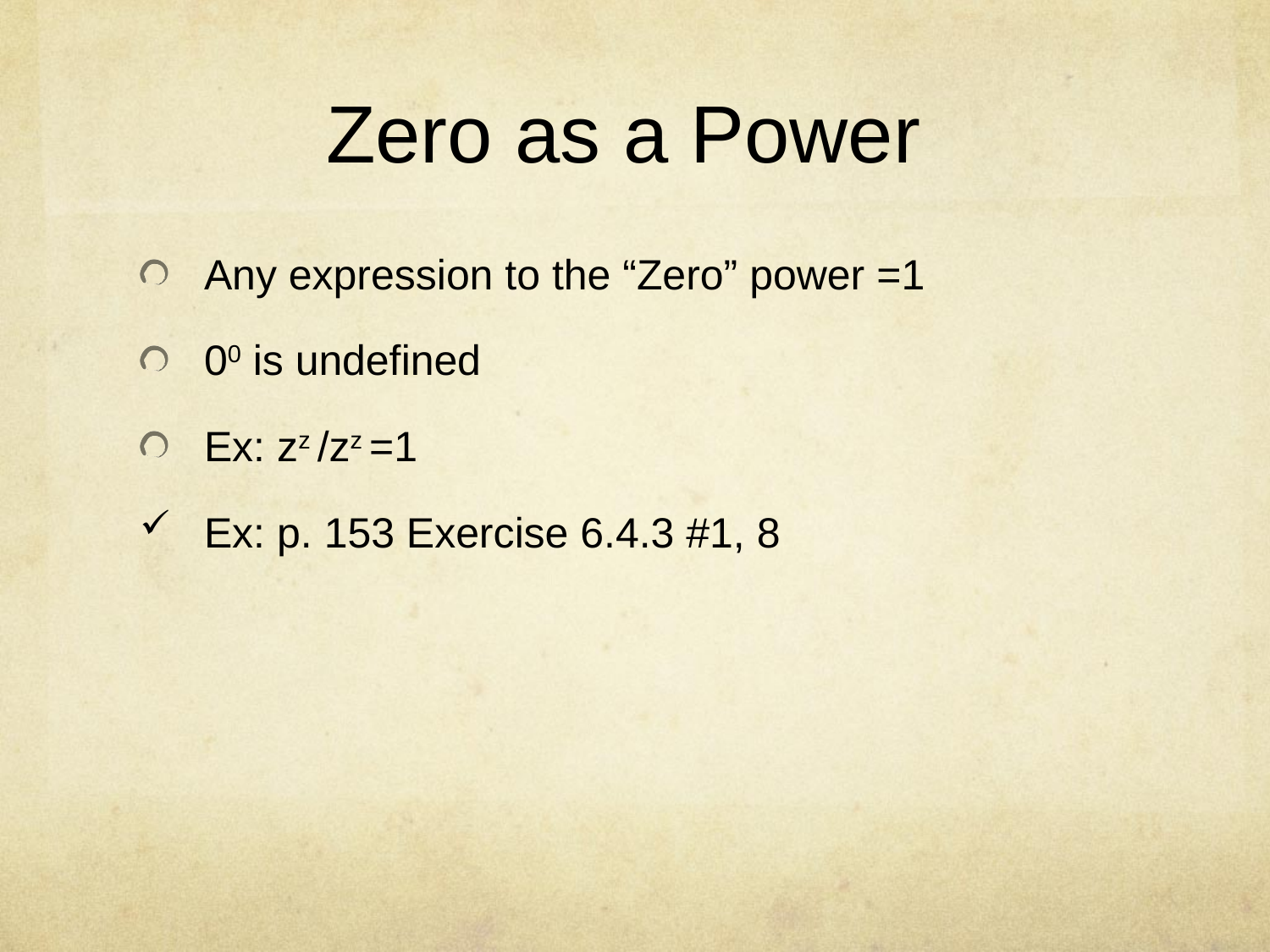

# Zero as a Power
Any expression to the “Zero” power =1
00 is undefined
Ex: zz /zz =1
Ex: p. 153 Exercise 6.4.3 #1, 8